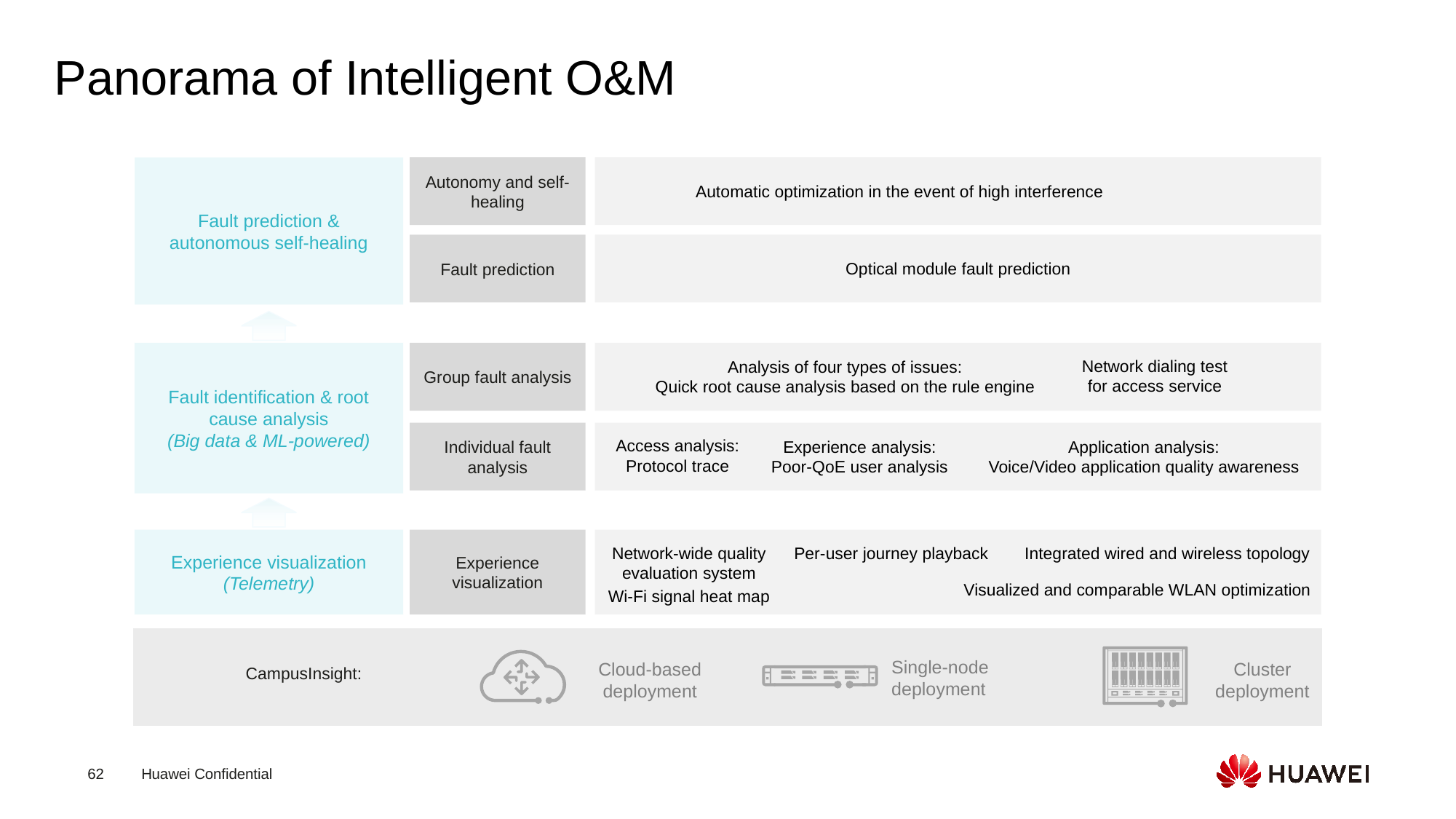

# Panorama of Intelligent O&M
Autonomy and self-healing

Fault prediction & autonomous self-healing
Automatic optimization in the event of high interference
Fault prediction

Optical module fault prediction

Fault identification & root cause analysis
(Big data & ML-powered)
Group fault analysis

Network dialing test
for access service
Analysis of four types of issues:
Quick root cause analysis based on the rule engine
Individual fault analysis

Access analysis:
Protocol trace
Experience analysis:
Poor-QoE user analysis
Application analysis:
Voice/Video application quality awareness

Experience visualization
(Telemetry)
Experience visualization

Network-wide quality evaluation system
Per-user journey playback
Integrated wired and wireless topology
Visualized and comparable WLAN optimization
Wi-Fi signal heat map

Single-node deployment
Cloud-based deployment
Cluster deployment
CampusInsight: